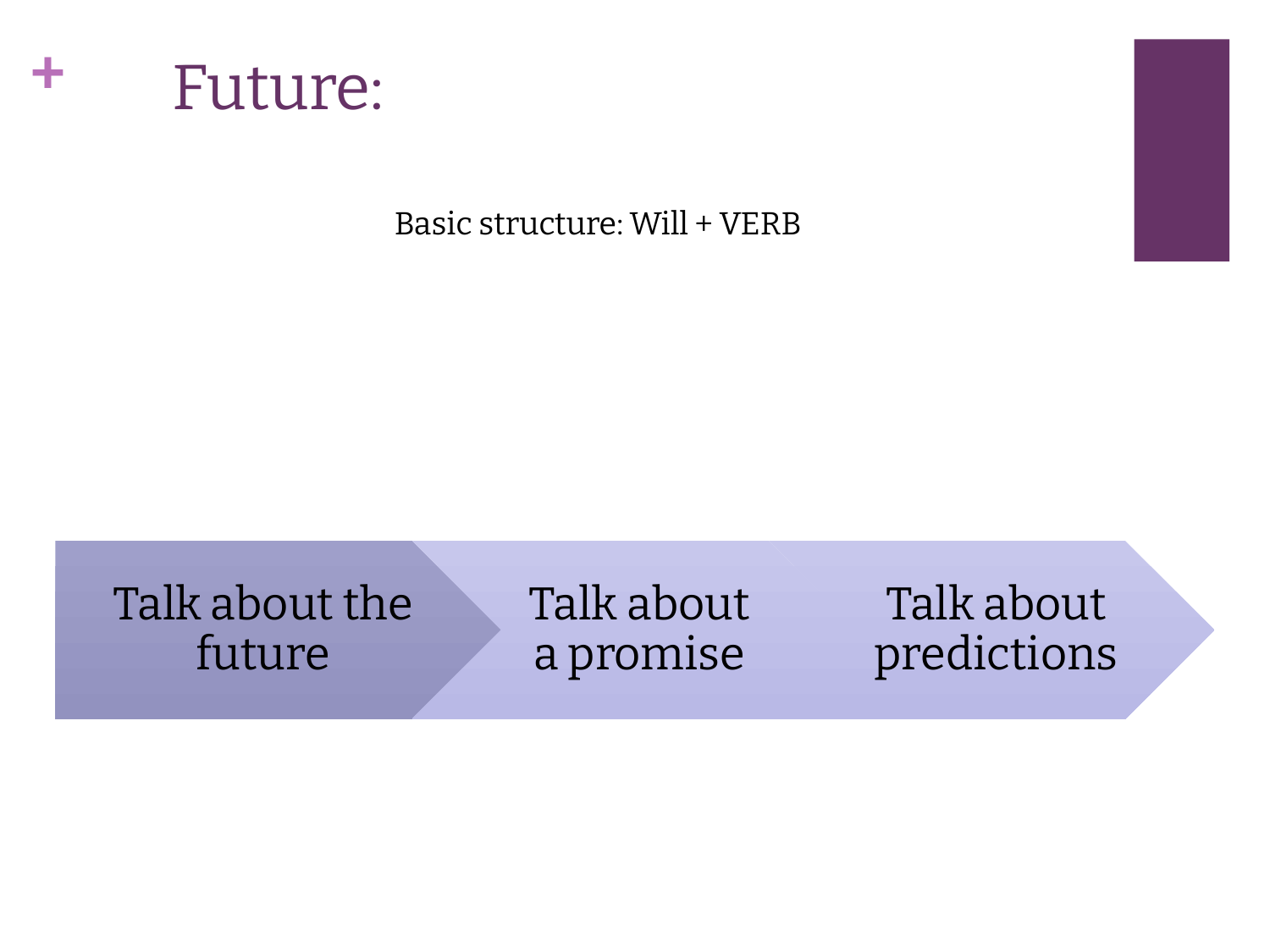

Future:

Basic structure: Will + VERB
Talk about the future
Talk about a promise
Talk about predictions